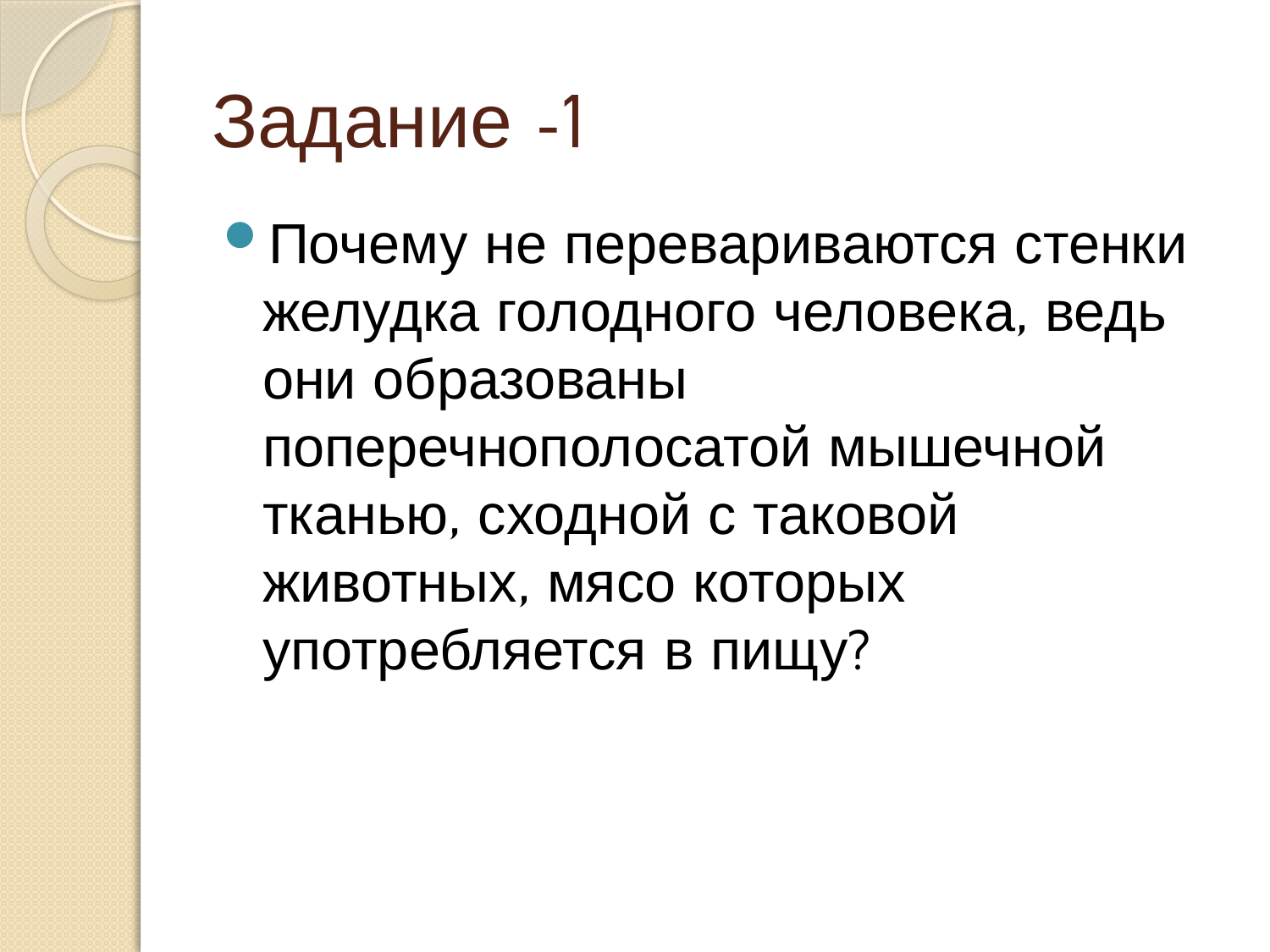

# Задание -1
Почему не перевариваются стенки желудка голодного человека, ведь они образованы поперечнополосатой мышечной тканью, сходной с таковой животных, мясо которых употребляется в пищу?